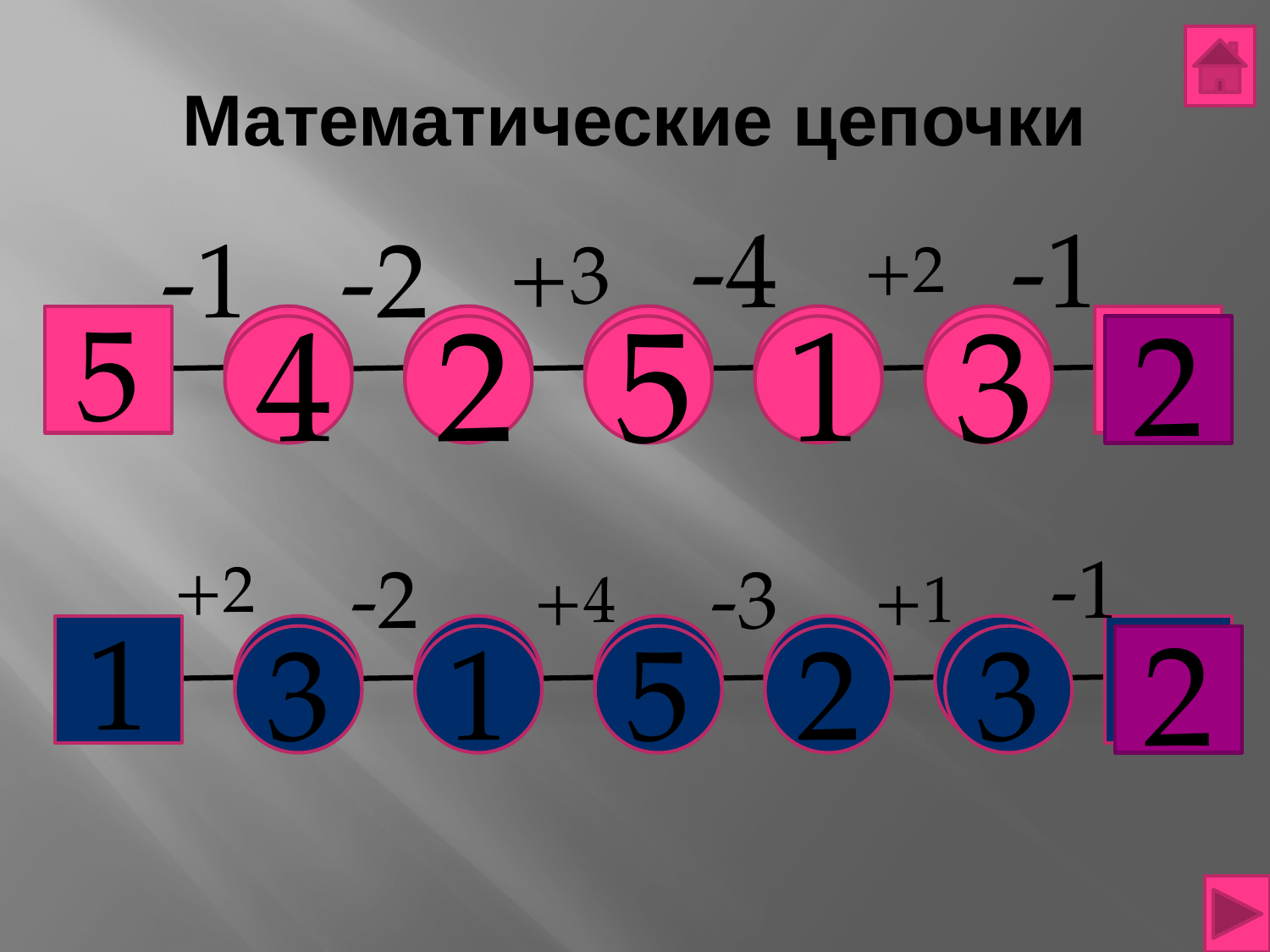

# Математические цепочки
+3
-4
+2
-1
-1
-2
5

4
2
5
1
3
2
+2
-1
-2
+4
-3
+1
1

3
1
5
2
3
2